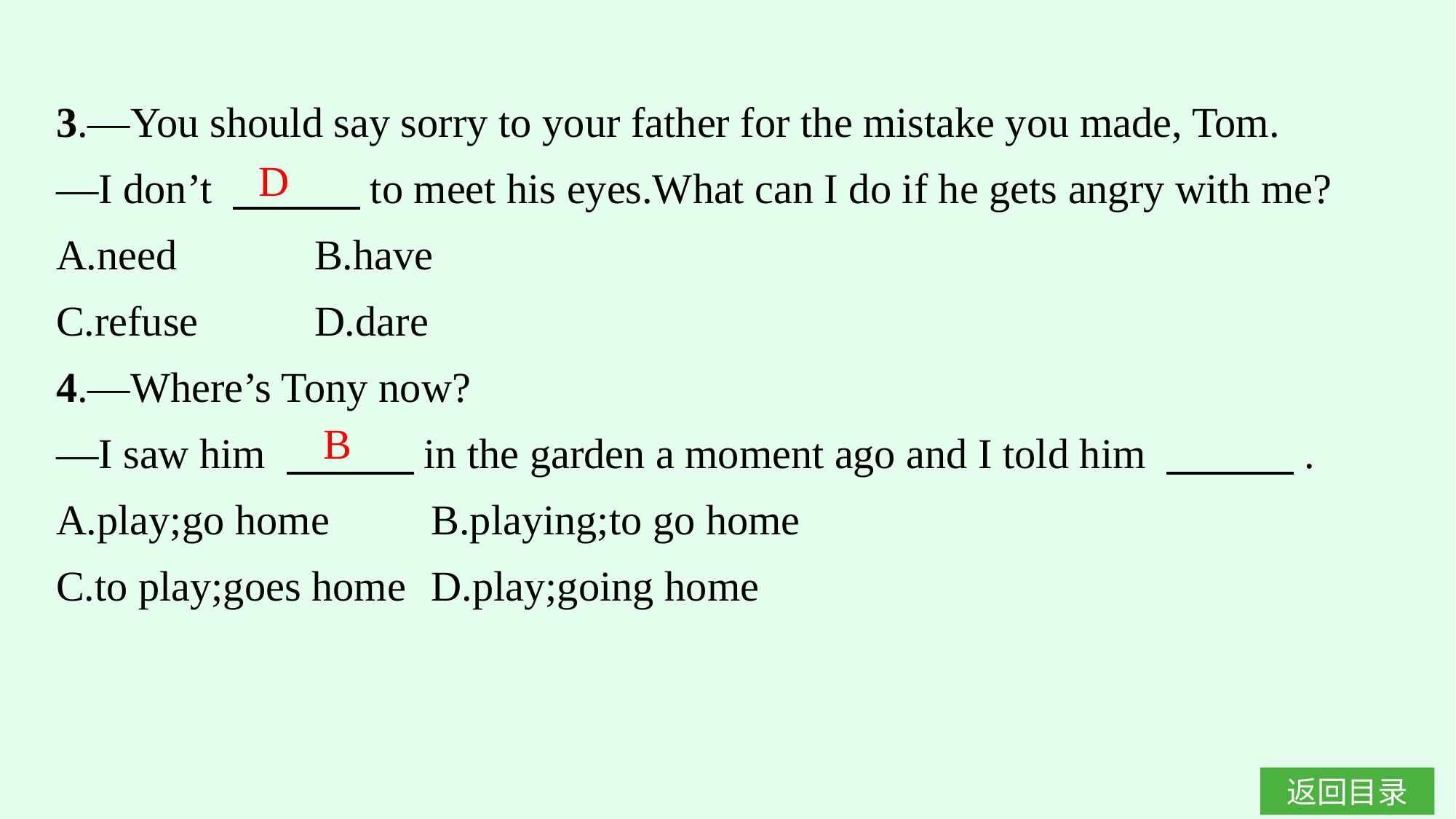

3.—You should say sorry to your father for the mistake you made, Tom.
—I don’t 　　　to meet his eyes.What can I do if he gets angry with me?
A.need		B.have
C.refuse	D.dare
4.—Where’s Tony now?
—I saw him 　　　in the garden a moment ago and I told him 　　　.
A.play;go home	B.playing;to go home
C.to play;goes home	D.play;going home
D
B